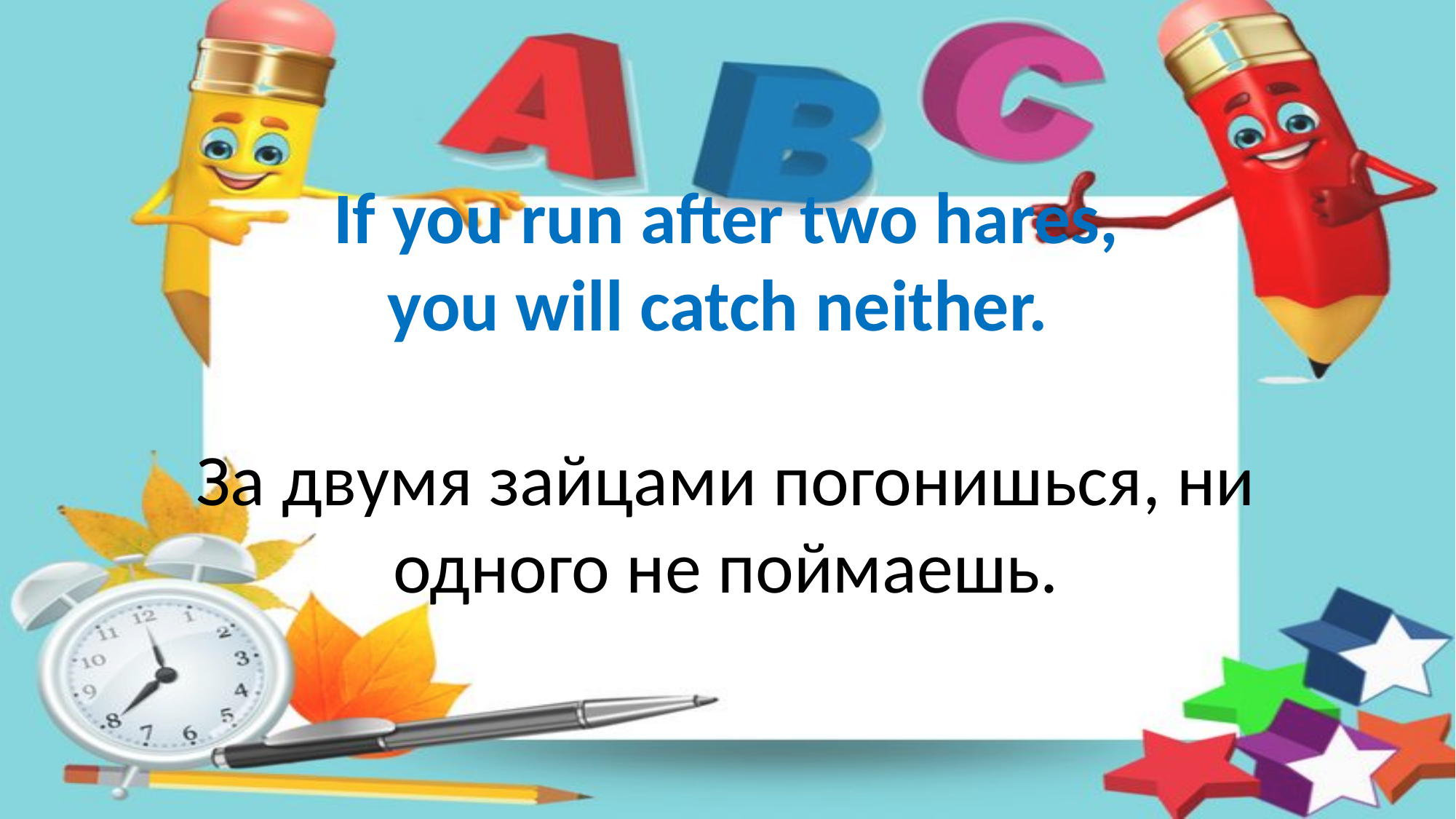

If you run after two hares,
you will catch neither.

За двумя зайцами погонишься, ни одного не поймаешь.